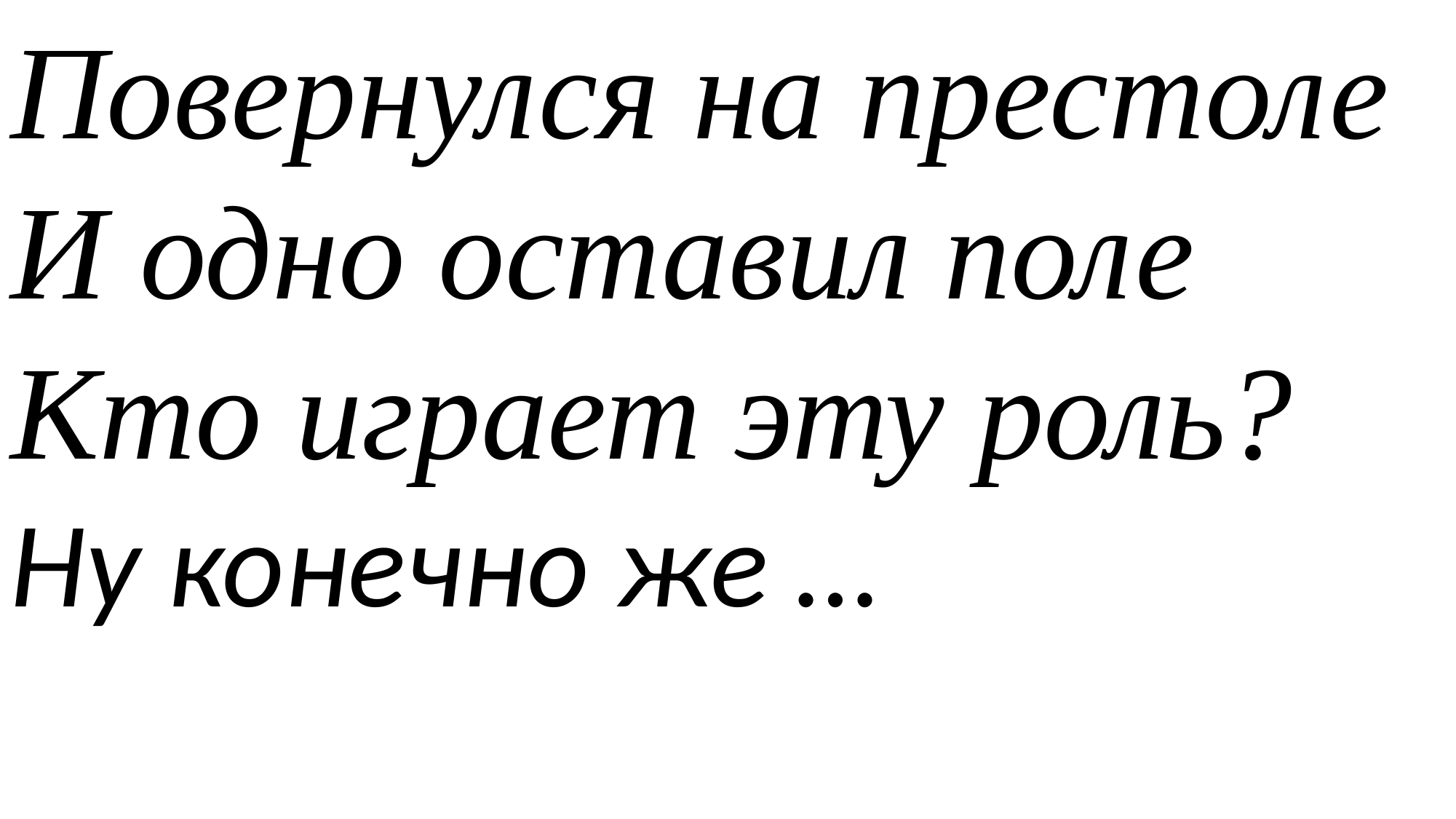

Повернулся на престоле
И одно оставил поле
Кто играет эту роль?
Ну конечно же …